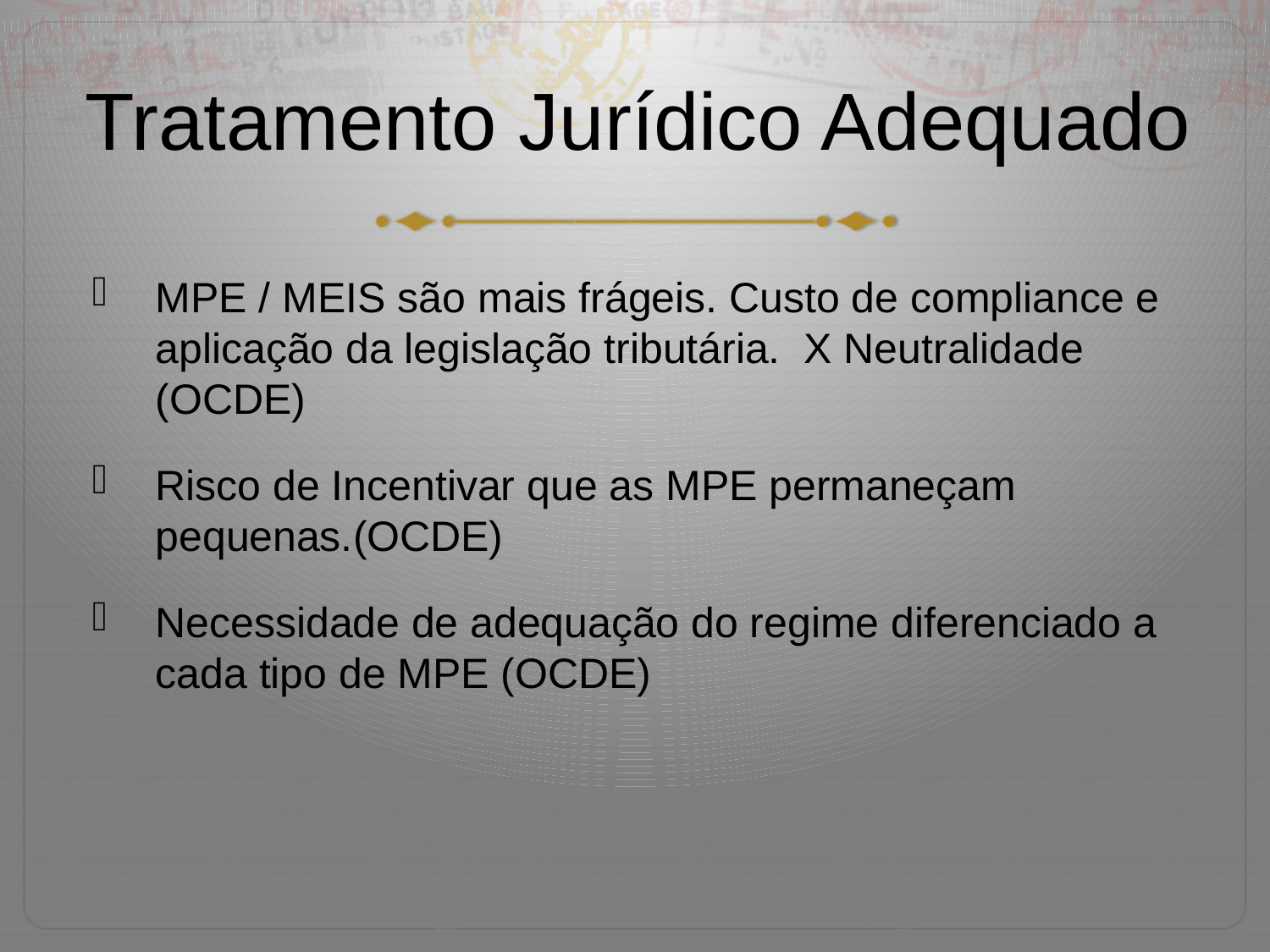

# Tratamento Jurídico Adequado
MPE / MEIS são mais frágeis. Custo de compliance e aplicação da legislação tributária.  X Neutralidade (OCDE)
Risco de Incentivar que as MPE permaneçam pequenas.(OCDE)
Necessidade de adequação do regime diferenciado a cada tipo de MPE (OCDE)